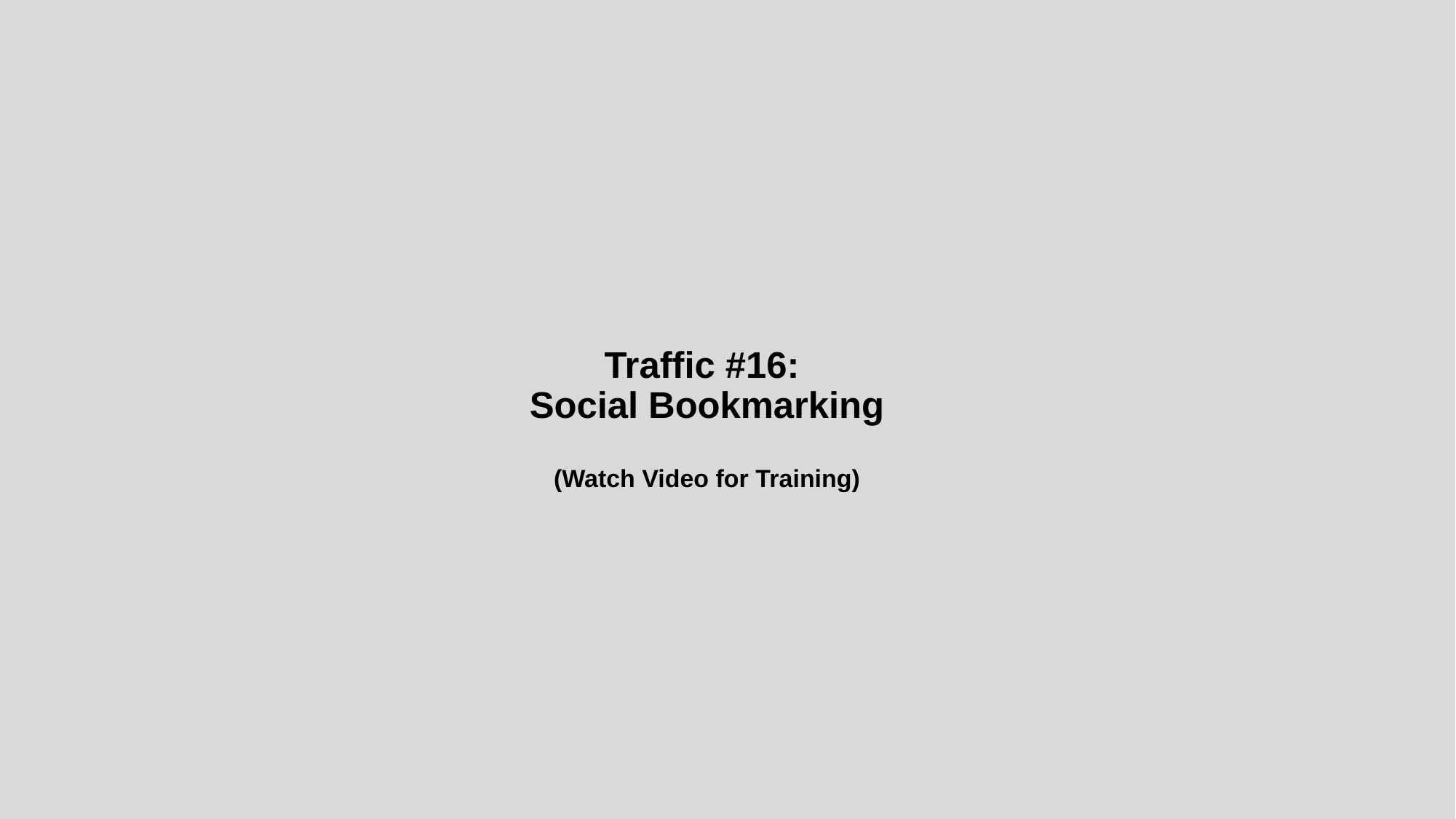

# Traffic #16: Social Bookmarking (Watch Video for Training)